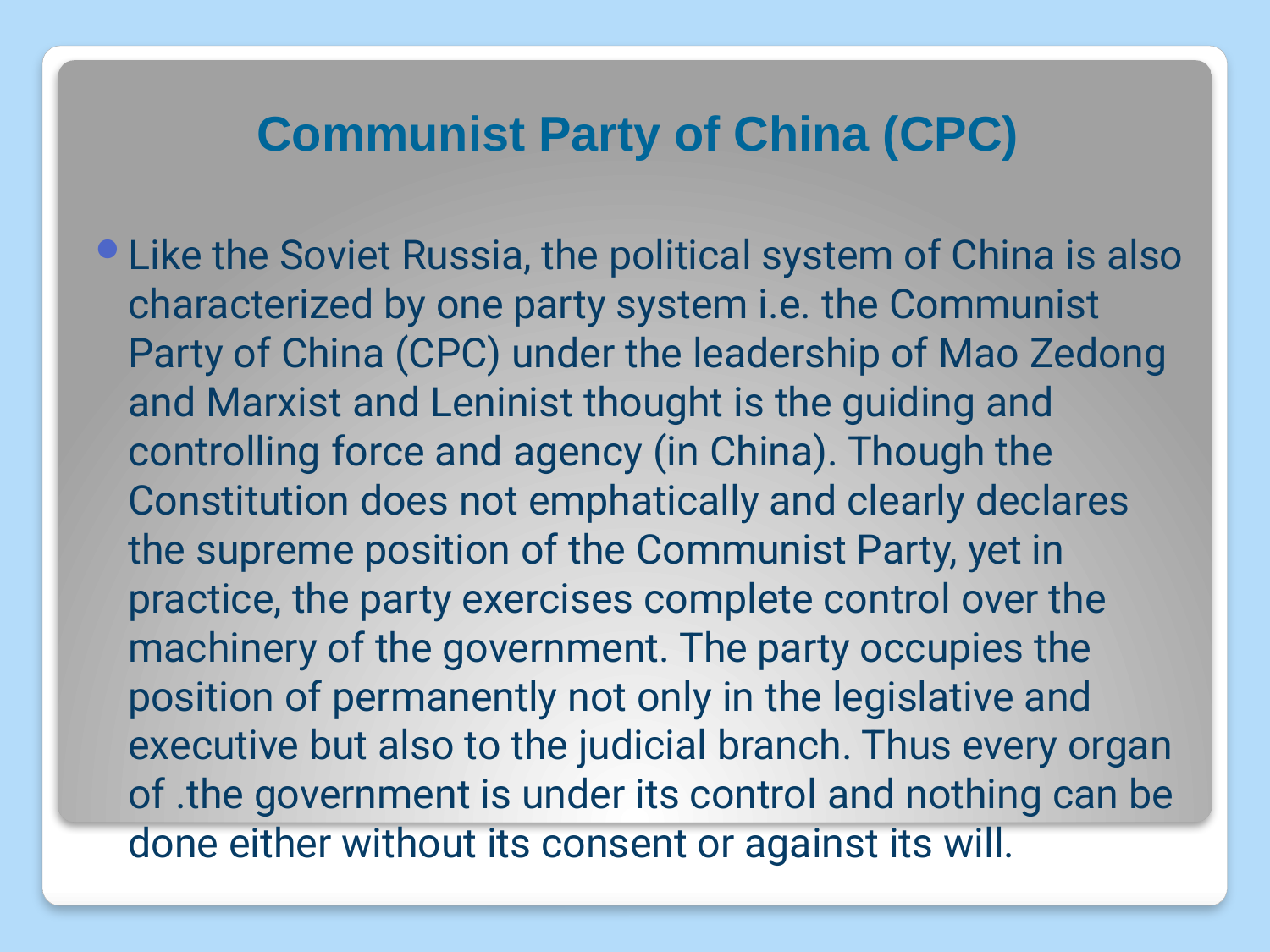

# Communist Party of China (CPC)
Like the Soviet Russia, the political system of China is also characterized by one party system i.e. the Communist Party of China (CPC) under the leadership of Mao Zedong and Marxist and Leninist thought is the guiding and controlling force and agency (in China). Though the Constitution does not emphatically and clearly declares the supreme position of the Communist Party, yet in practice, the party exercises complete control over the machinery of the government. The party occupies the position of permanently not only in the legislative and executive but also to the judicial branch. Thus every organ of .the government is under its control and nothing can be done either without its consent or against its will.